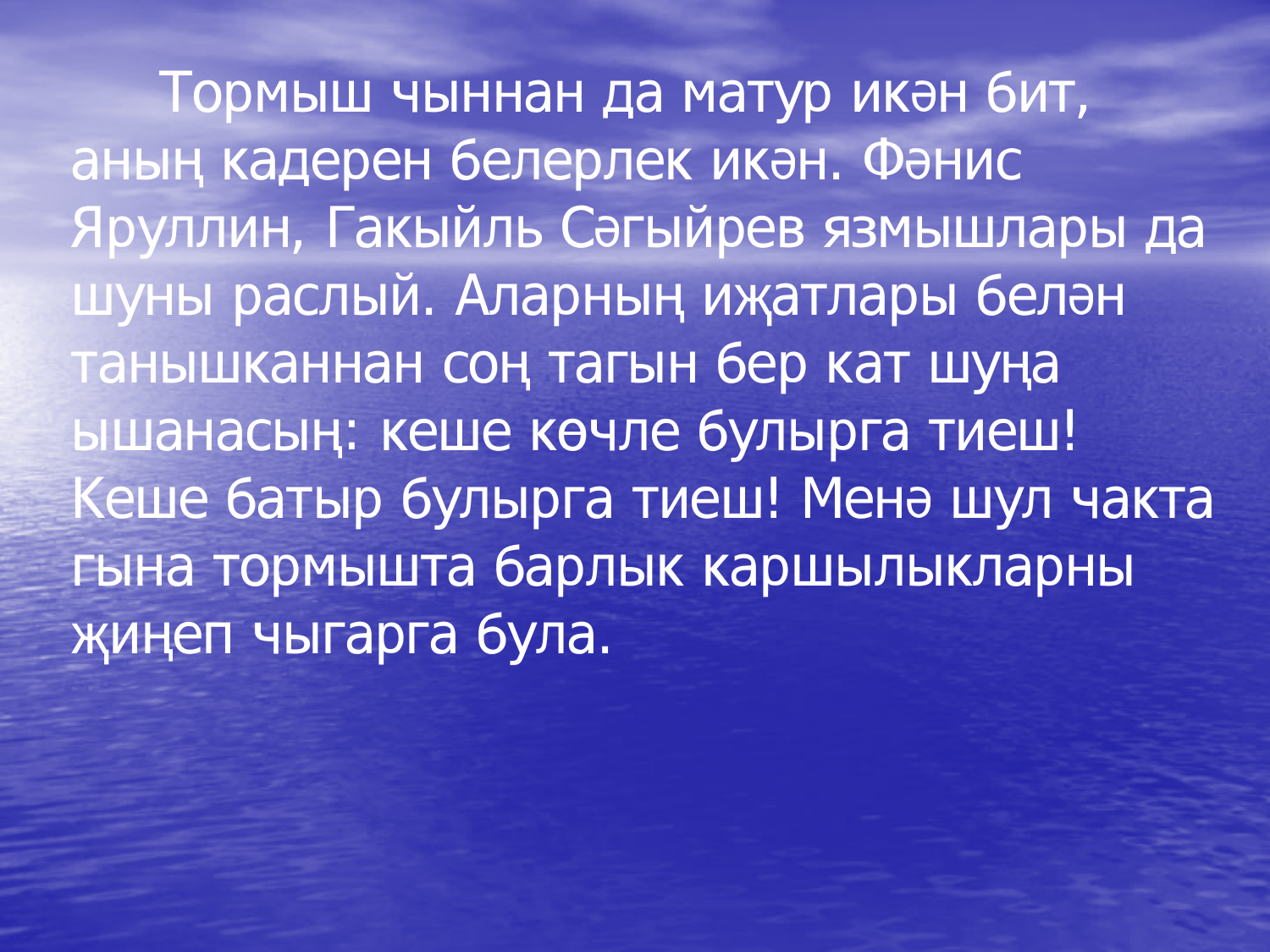

Тормыш чыннан да матур икән бит, аның кадерен белерлек икән. Фәнис Яруллин, Гакыйль Сәгыйрев язмышлары да шуны раслый. Аларның иҗатлары белән танышканнан соң тагын бер кат шуңа ышанасың: кеше көчле булырга тиеш! Кеше батыр булырга тиеш! Менә шул чакта гына тормышта барлык каршылыкларны җиңеп чыгарга була.